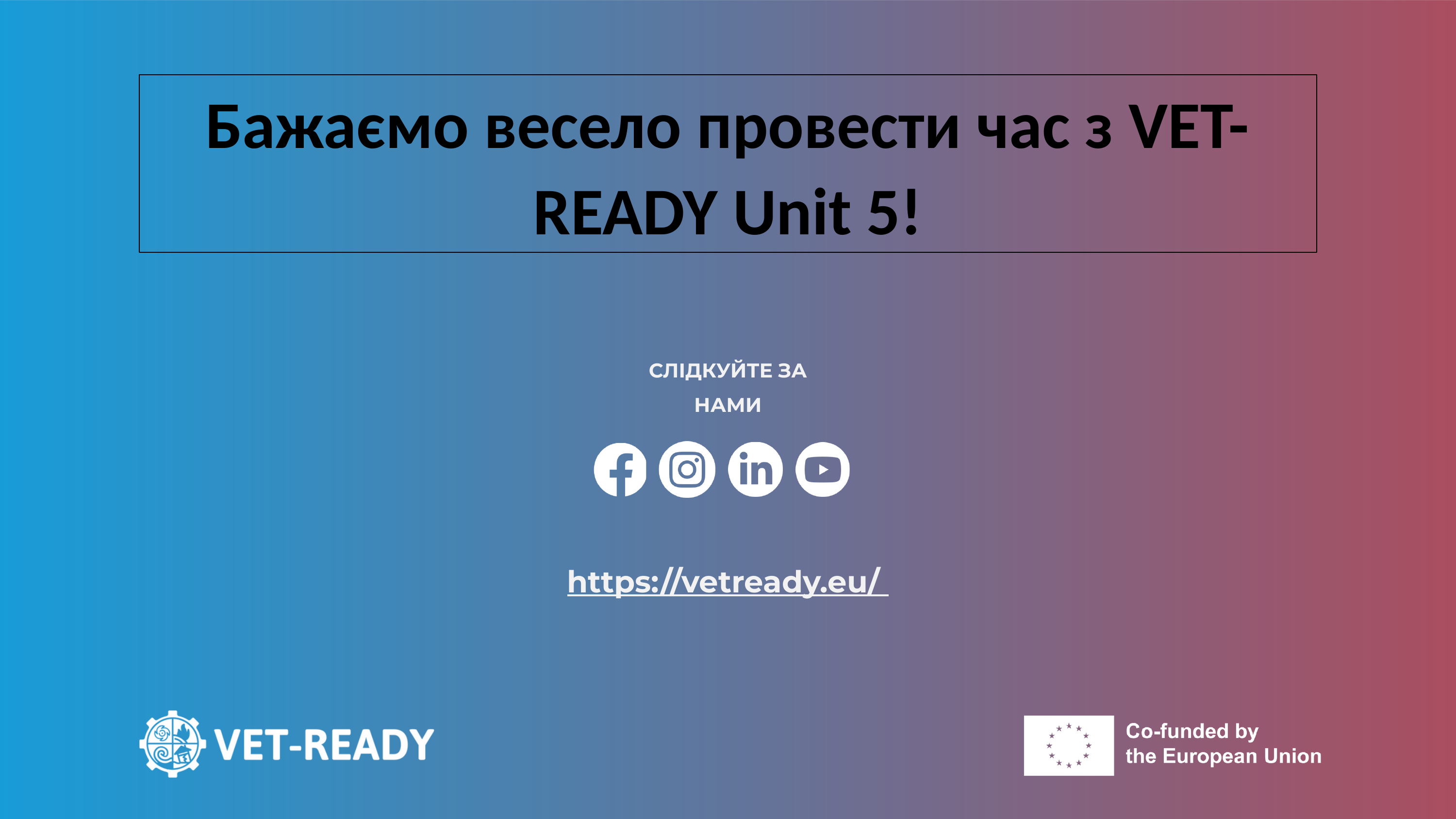

Бажаємо весело провести час з VET-READY Unit 5!
СЛІДКУЙТЕ ЗА НАМИ

https://vetready.eu/